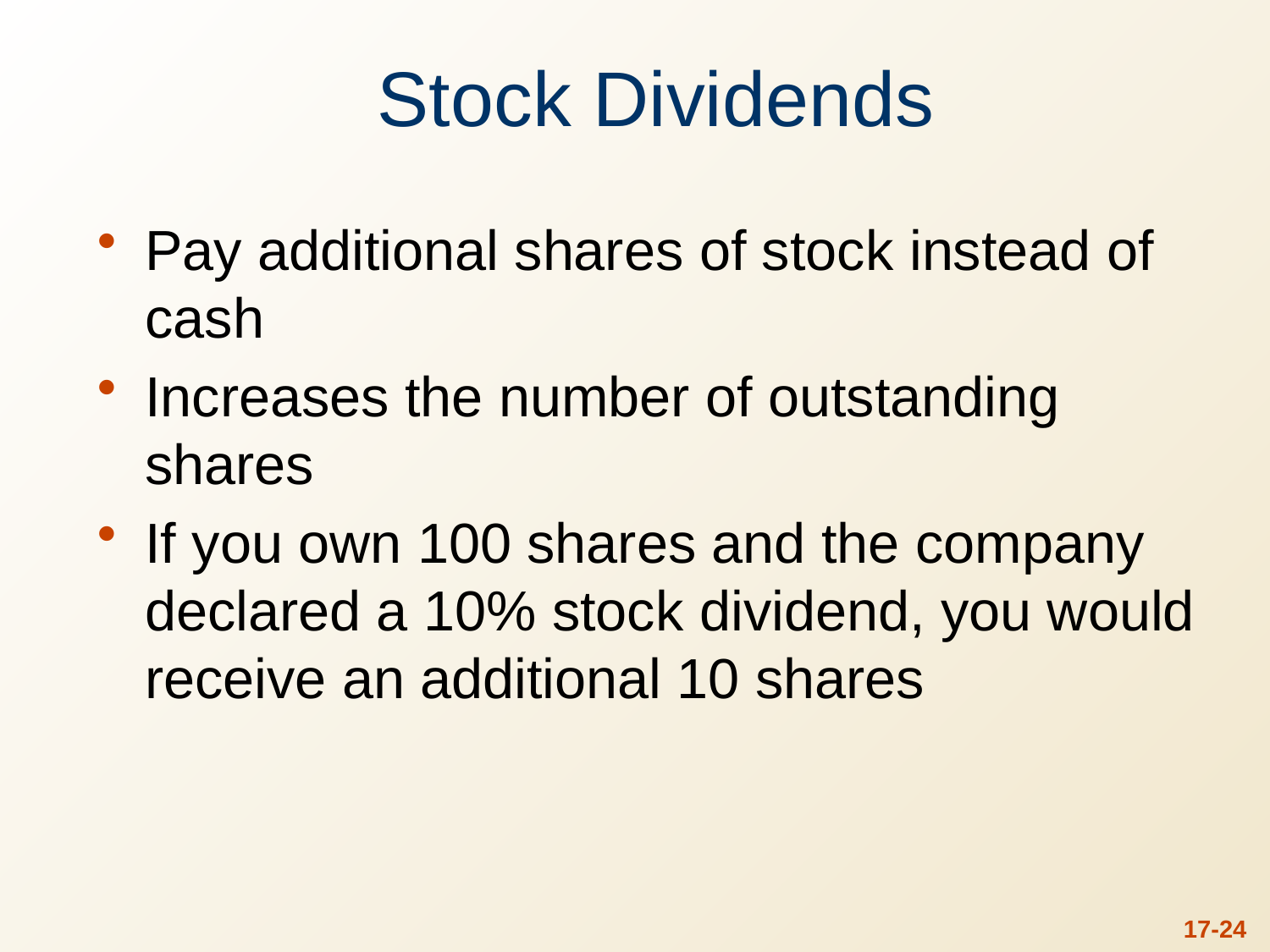

# Stock Dividends
Pay additional shares of stock instead of cash
Increases the number of outstanding shares
If you own 100 shares and the company declared a 10% stock dividend, you would receive an additional 10 shares
17-24